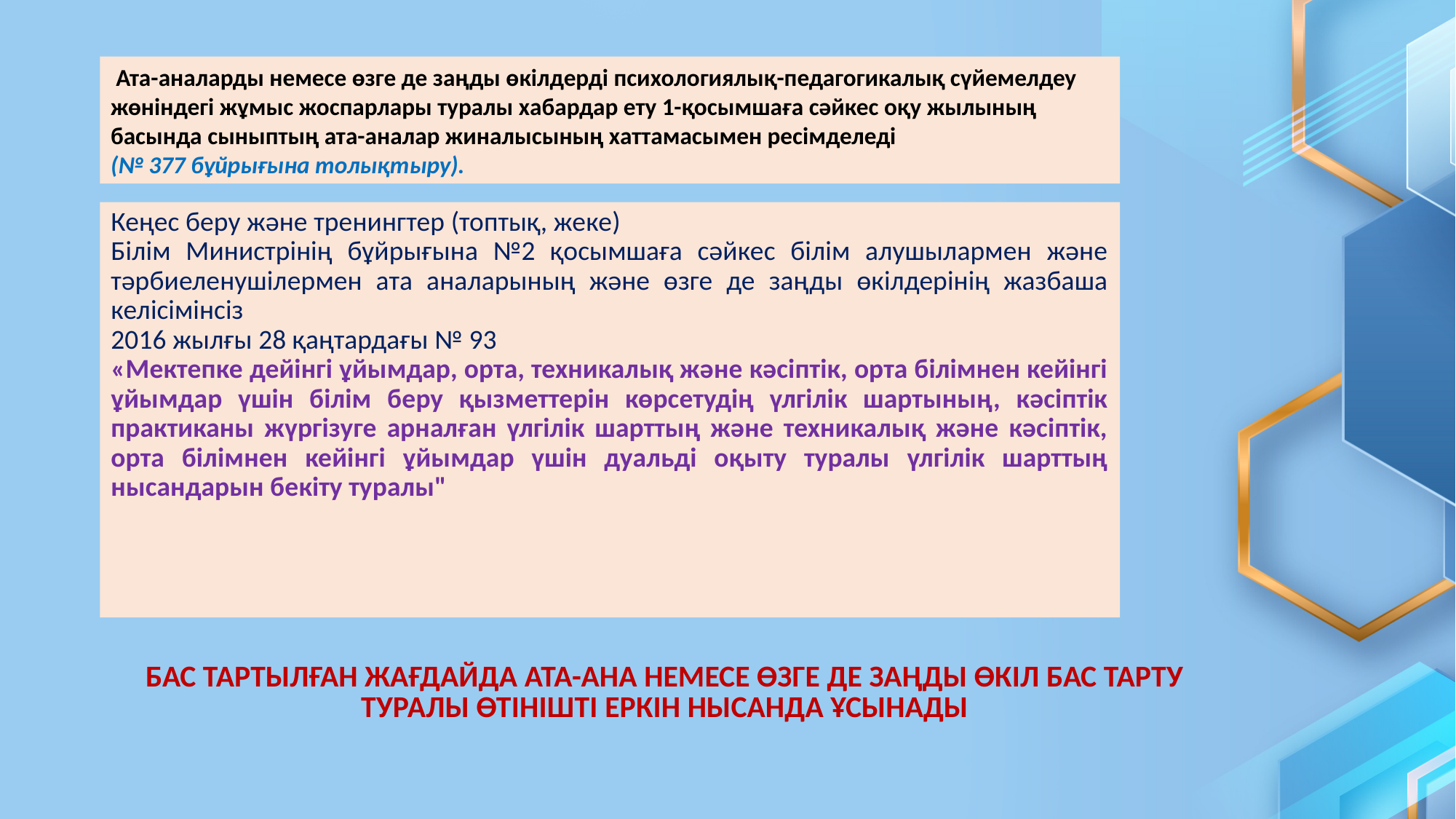

Ата-аналарды немесе өзге де заңды өкілдерді психологиялық-педагогикалық сүйемелдеу жөніндегі жұмыс жоспарлары туралы хабардар ету 1-қосымшаға сәйкес оқу жылының басында сыныптың ата-аналар жиналысының хаттамасымен ресімделеді
(№ 377 бұйрығына толықтыру).
Кеңес беру және тренингтер (топтық, жеке)
Білім Министрінің бұйрығына №2 қосымшаға сәйкес білім алушылармен және тәрбиеленушілермен ата аналарының және өзге де заңды өкілдерінің жазбаша келісімінсіз
2016 жылғы 28 қаңтардағы № 93
«Мектепке дейінгі ұйымдар, орта, техникалық және кәсіптік, орта білімнен кейінгі ұйымдар үшін білім беру қызметтерін көрсетудің үлгілік шартының, кәсіптік практиканы жүргізуге арналған үлгілік шарттың және техникалық және кәсіптік, орта білімнен кейінгі ұйымдар үшін дуальді оқыту туралы үлгілік шарттың нысандарын бекіту туралы"
| БАС ТАРТЫЛҒАН ЖАҒДАЙДА АТА-АНА НЕМЕСЕ ӨЗГЕ ДЕ ЗАҢДЫ ӨКІЛ БАС ТАРТУ ТУРАЛЫ ӨТІНІШТІ ЕРКІН НЫСАНДА ҰСЫНАДЫ |
| --- |